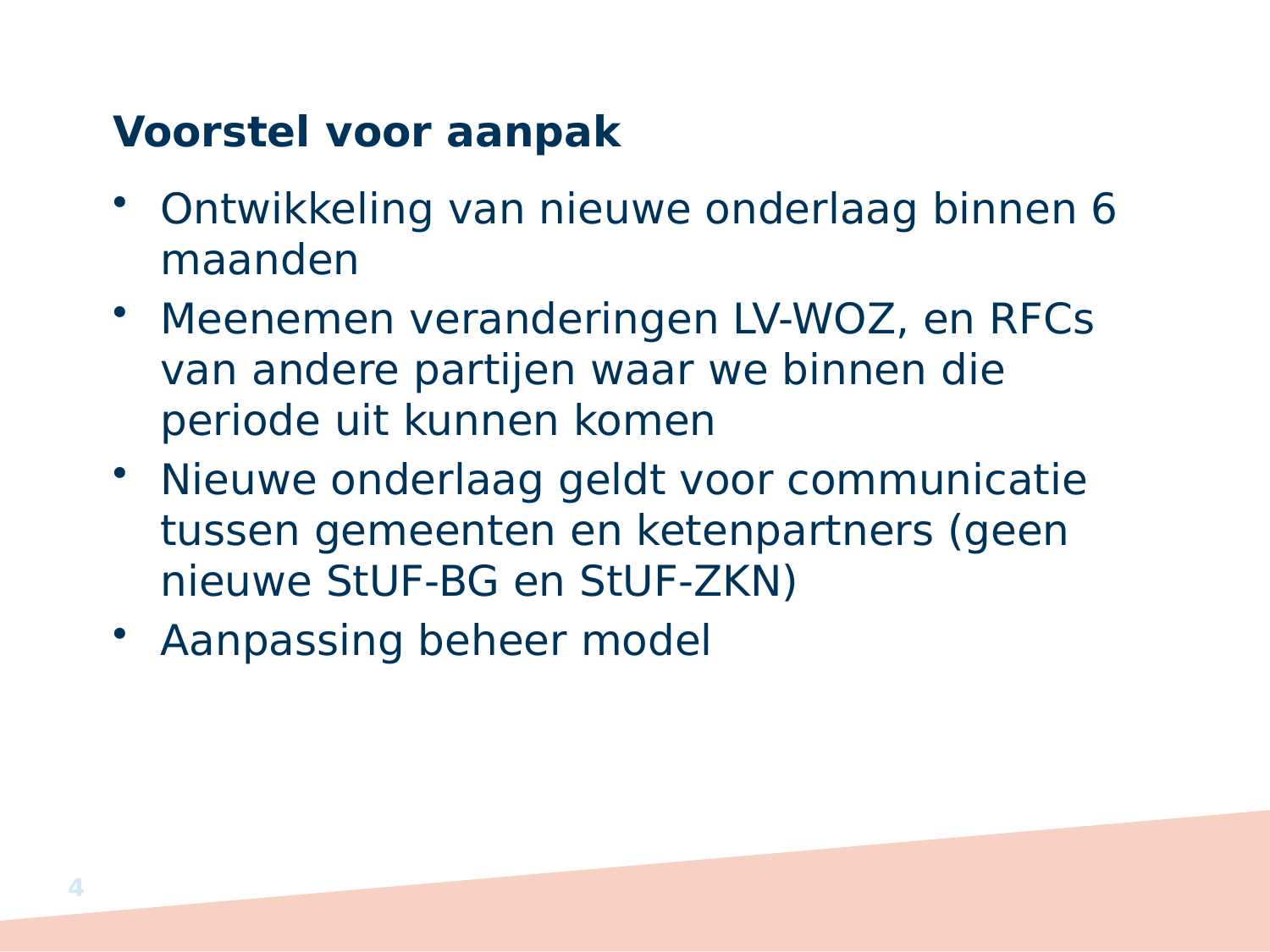

# Voorstel voor aanpak
Ontwikkeling van nieuwe onderlaag binnen 6 maanden
Meenemen veranderingen LV-WOZ, en RFCs van andere partijen waar we binnen die periode uit kunnen komen
Nieuwe onderlaag geldt voor communicatie tussen gemeenten en ketenpartners (geen nieuwe StUF-BG en StUF-ZKN)
Aanpassing beheer model
4